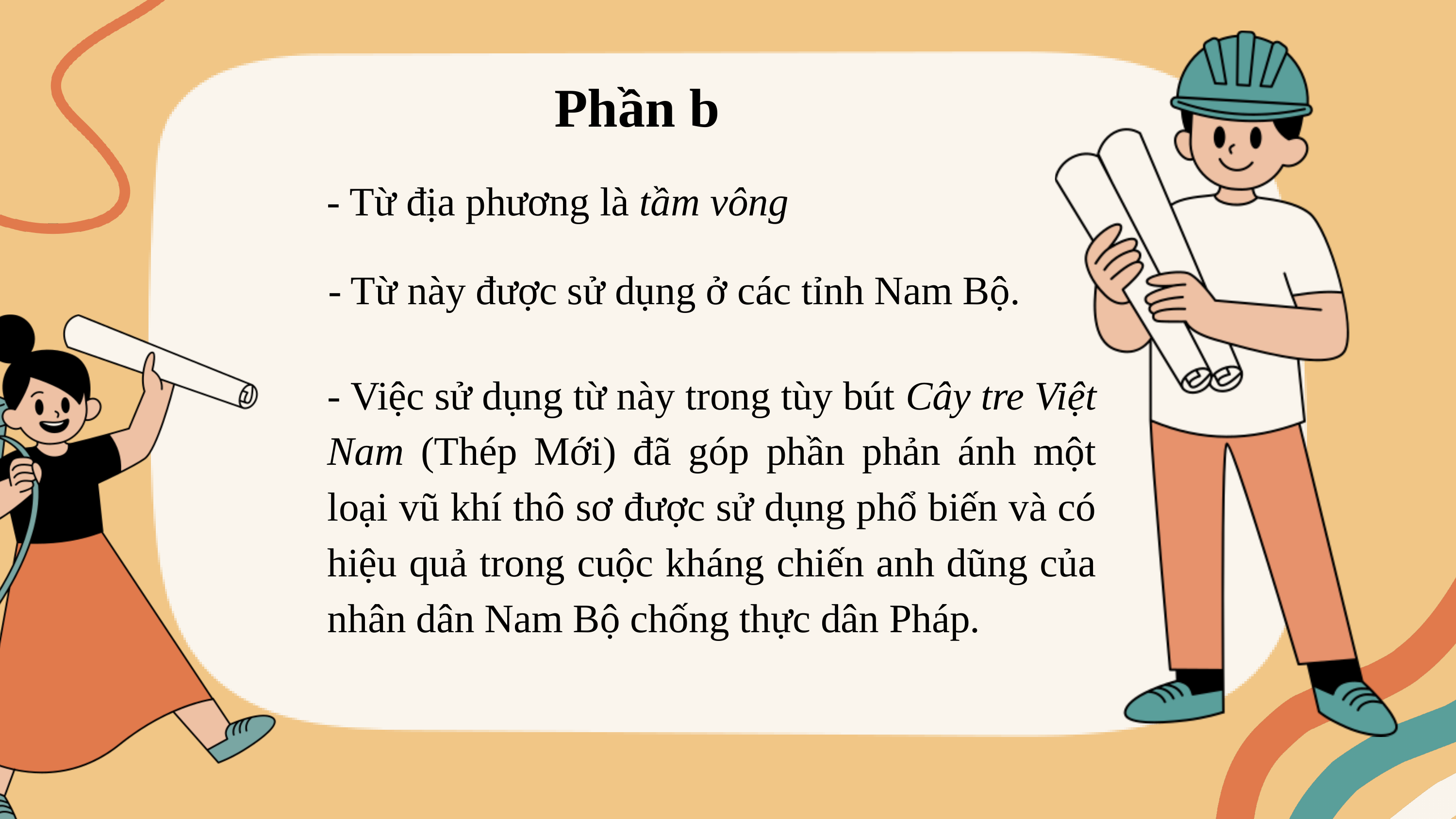

Phần b
- Từ địa phương là tầm vông
- Từ này được sử dụng ở các tỉnh Nam Bộ.

- Việc sử dụng từ này trong tùy bút Cây tre Việt Nam (Thép Mới) đã góp phần phản ánh một loại vũ khí thô sơ được sử dụng phổ biến và có hiệu quả trong cuộc kháng chiến anh dũng của nhân dân Nam Bộ chống thực dân Pháp.